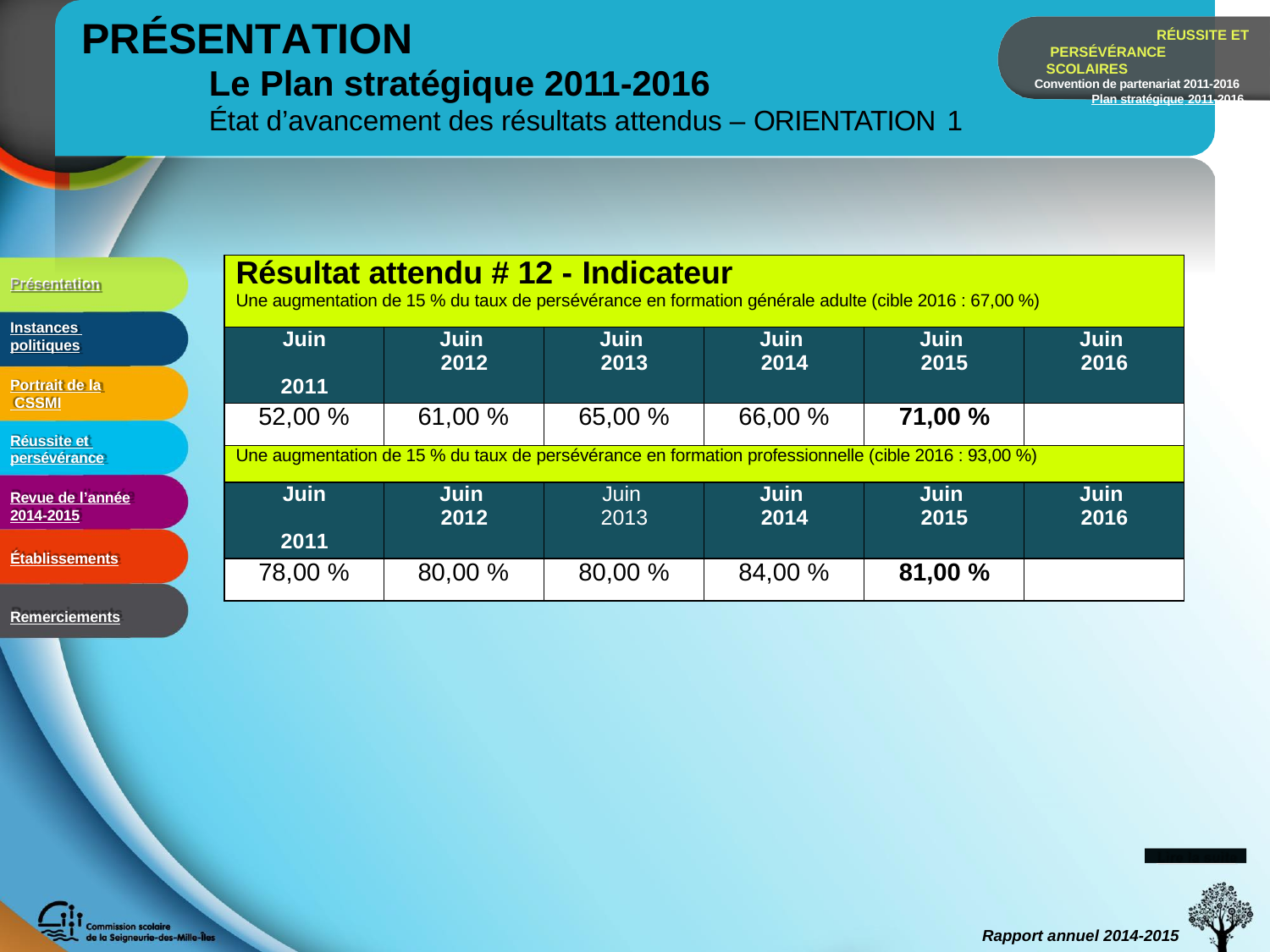

# PRÉSENTATION

RÉUSSITE ET  PERSÉVÉRANCE SCOLAIRES
Convention de partenariat 2011-2016  Plan stratégique 2011-2016
Le Plan stratégique 2011-2016
État d’avancement des résultats attendus – ORIENTATION 1

| Résultat attendu # 12 - Indicateur Une augmentation de 15 % du taux de persévérance en formation générale adulte (cible 2016 : 67,00 %) |  |  |  |  |  |
| --- | --- | --- | --- | --- | --- |
| Juin 2011 | Juin 2012 | Juin 2013 | Juin 2014 | Juin 2015 | Juin 2016 |
| 52,00 % | 61,00 % | 65,00 % | 66,00 % | 71,00 % |  |
| Une augmentation de 15 % du taux de persévérance en formation professionnelle (cible 2016 : 93,00 %) |  |  |  |  |  |
| Juin 2011 | Juin 2012 | Juin 2013 | Juin 2014 | Juin 2015 | Juin 2016 |
| 78,00 % | 80,00 % | 80,00 % | 84,00 % | 81,00 % |  |

Présentation

Instances  politiques

Portrait de la  CSSMI

Réussite et  persévérance

Revue de l’année
2014-2015

Établissements

Remerciements

Lire la suite
Rapport annuel 2014-2015